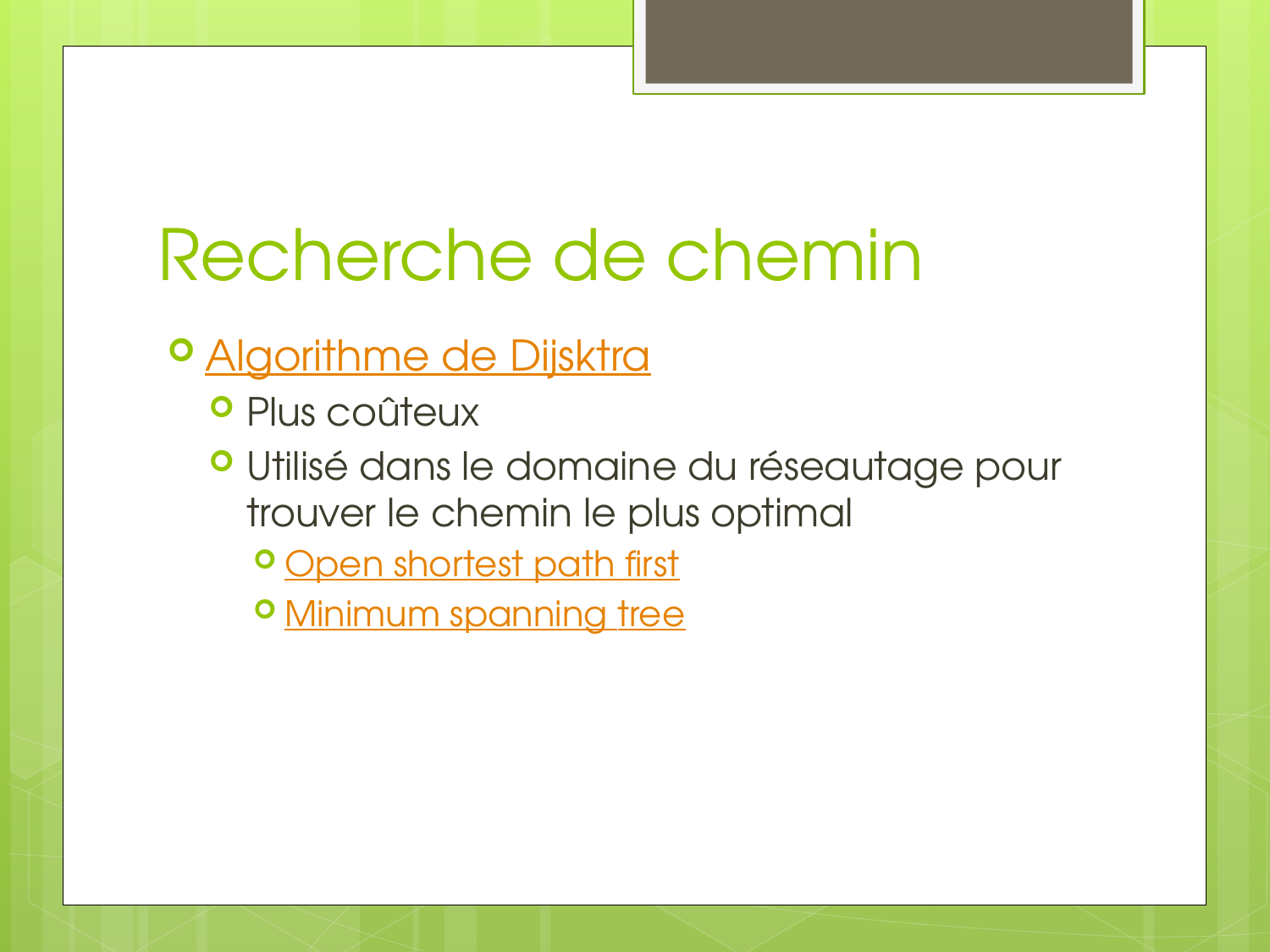

# Recherche de chemin
Algorithme de Dijsktra
Plus coûteux
Utilisé dans le domaine du réseautage pour trouver le chemin le plus optimal
Open shortest path first
Minimum spanning tree